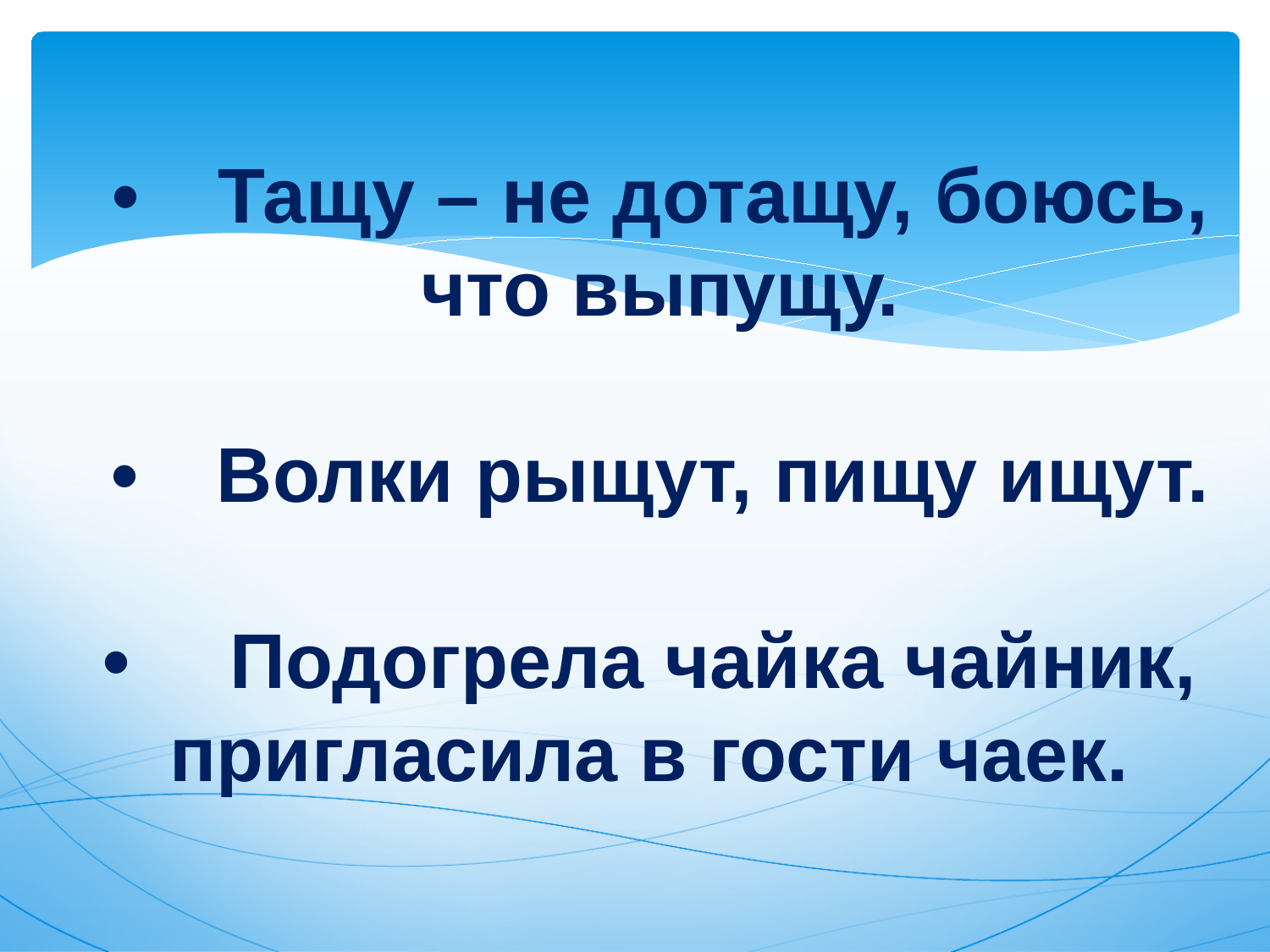

# •	Тащу – не дотащу, боюсь, что выпущу. •	Волки рыщут, пищу ищут. •	Подогрела чайка чайник, пригласила в гости чаек.